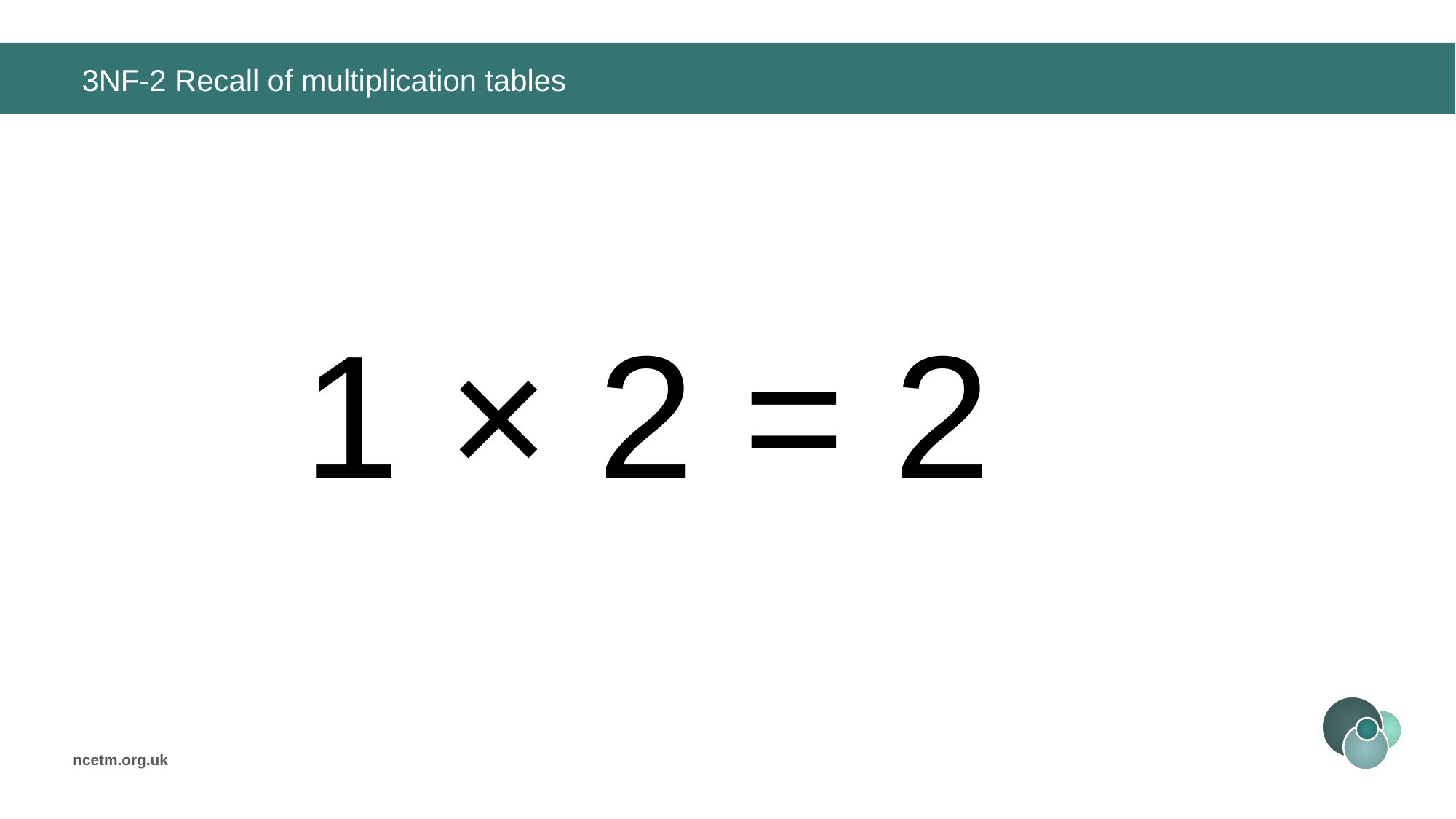

# 3NF-2 Recall of multiplication tables
1 × 2 =
2